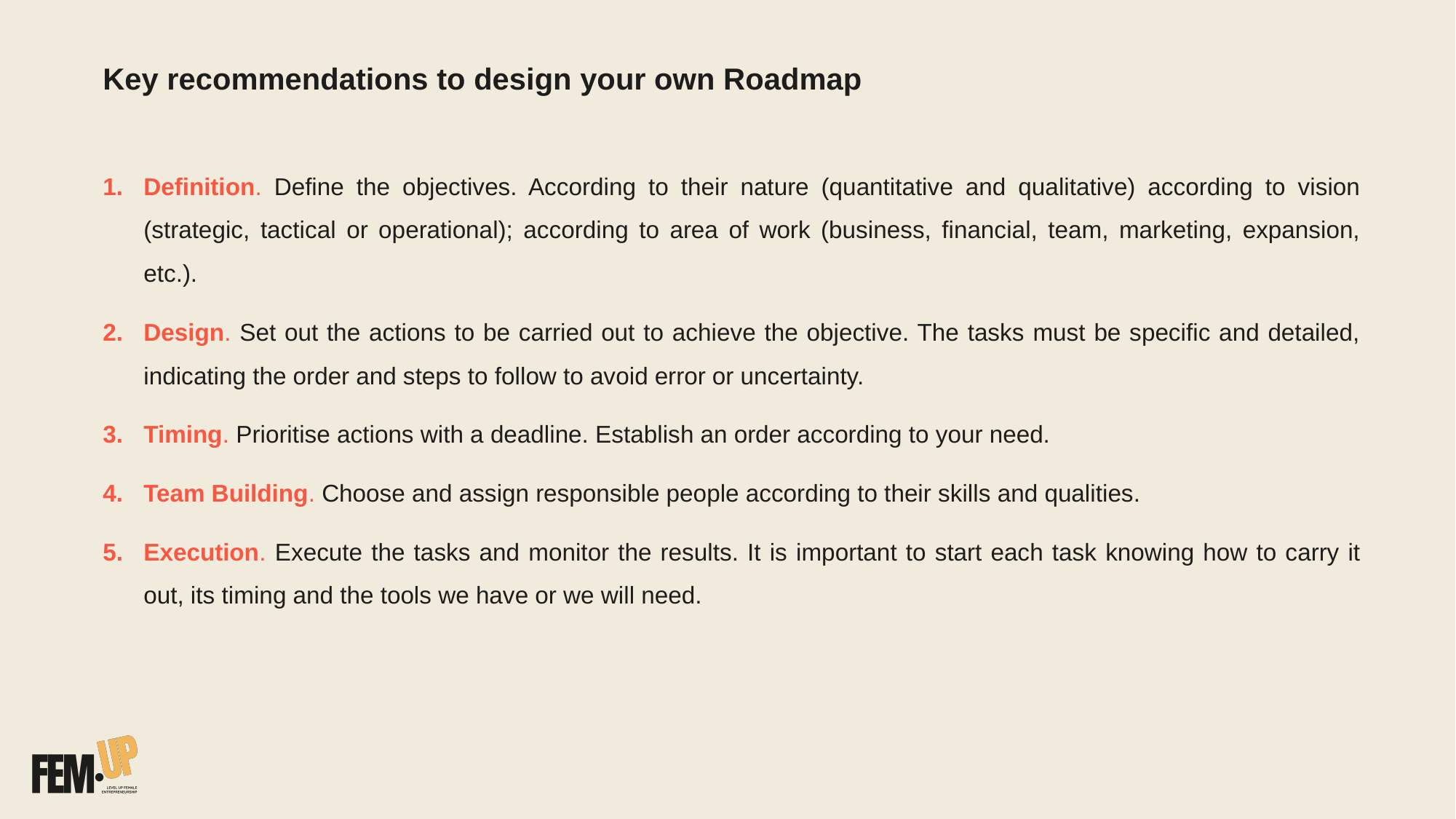

Key recommendations to design your own Roadmap

Definition. Define the objectives. According to their nature (quantitative and qualitative) according to vision (strategic, tactical or operational); according to area of work (business, financial, team, marketing, expansion, etc.).
Design. Set out the actions to be carried out to achieve the objective. The tasks must be specific and detailed, indicating the order and steps to follow to avoid error or uncertainty.
Timing. Prioritise actions with a deadline. Establish an order according to your need.
Team Building. Choose and assign responsible people according to their skills and qualities.
Execution. Execute the tasks and monitor the results. It is important to start each task knowing how to carry it out, its timing and the tools we have or we will need.